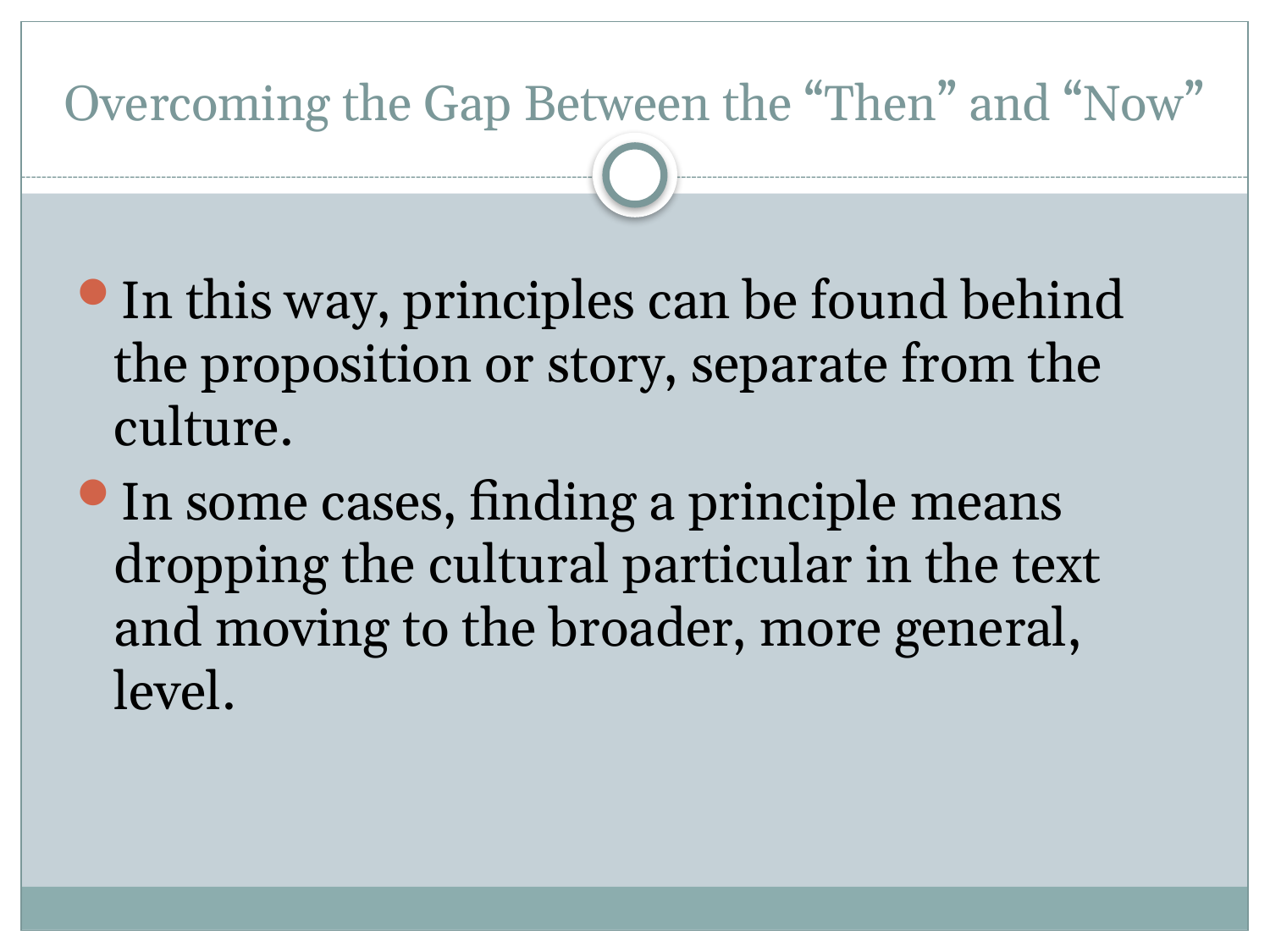

# Overcoming the Gap Between the “Then” and “Now”
In this way, principles can be found behind the proposition or story, separate from the culture.
In some cases, finding a principle means dropping the cultural particular in the text and moving to the broader, more general, level.